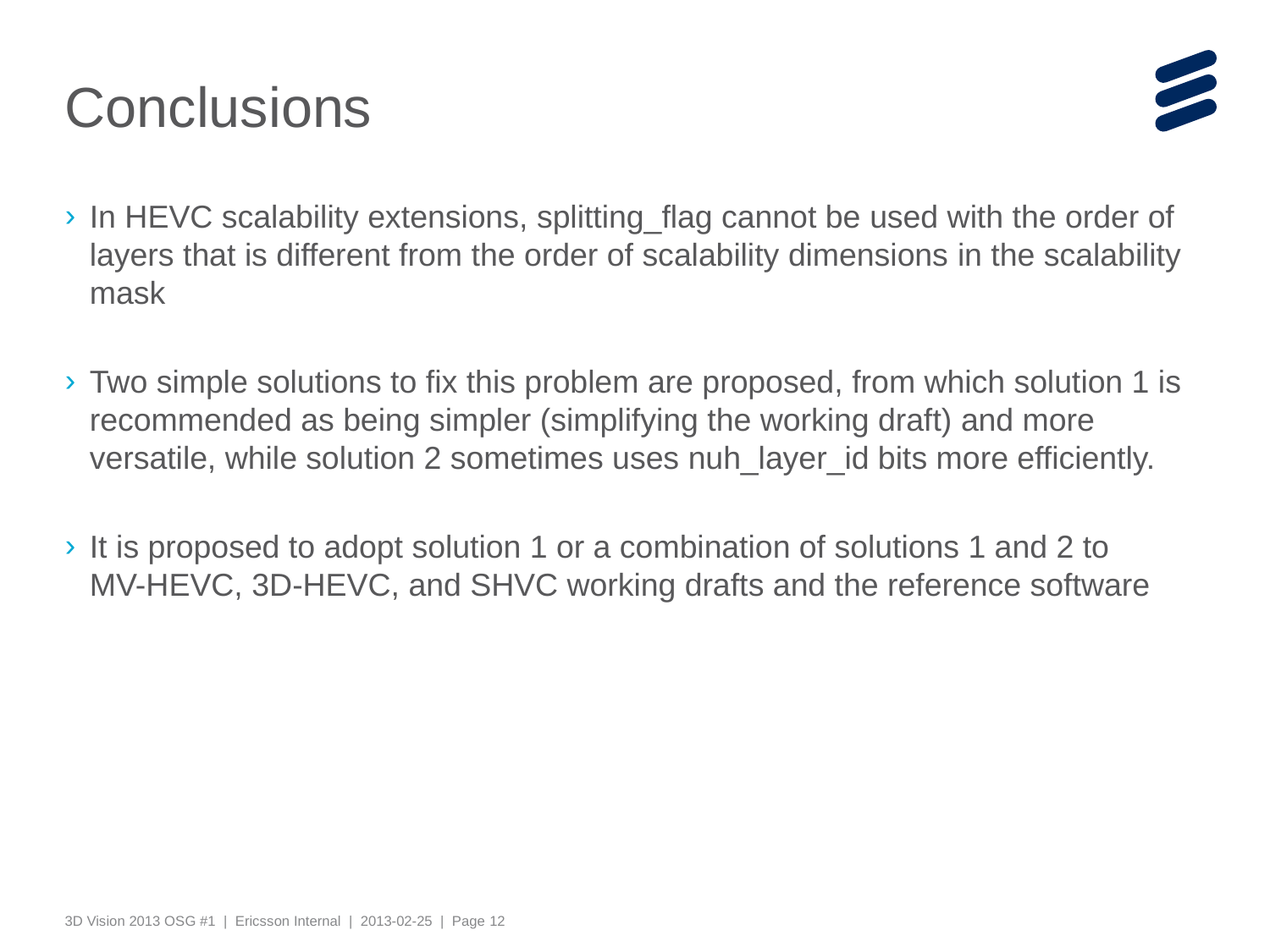

# Conclusions
In HEVC scalability extensions, splitting_flag cannot be used with the order of layers that is different from the order of scalability dimensions in the scalability mask

Two simple solutions to fix this problem are proposed, from which solution 1 is recommended as being simpler (simplifying the working draft) and more versatile, while solution 2 sometimes uses nuh_layer_id bits more efficiently.

It is proposed to adopt solution 1 or a combination of solutions 1 and 2 to
MV-HEVC, 3D-HEVC, and SHVC working drafts and the reference software